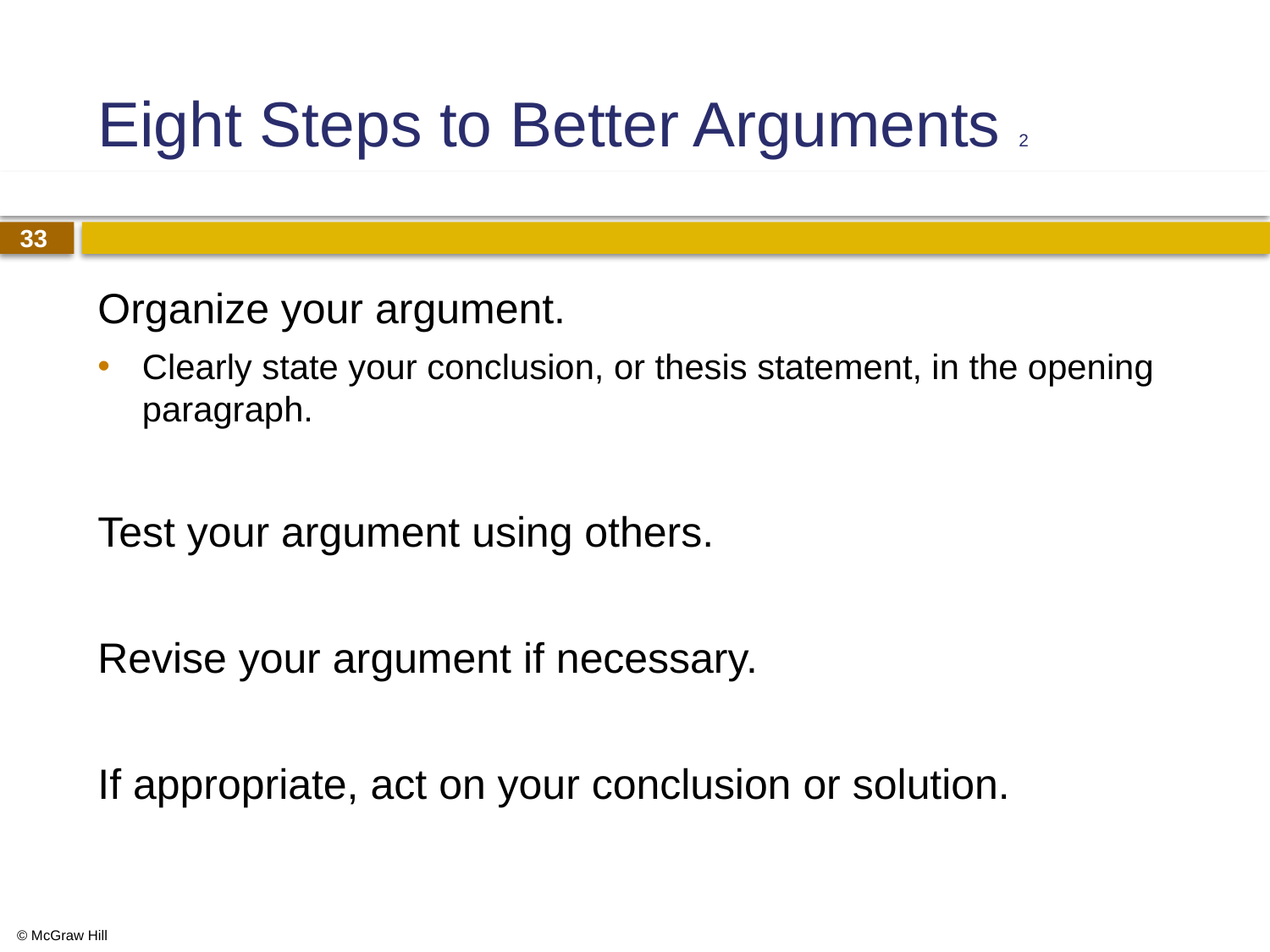

# Eight Steps to Better Arguments 2
Organize your argument.
Clearly state your conclusion, or thesis statement, in the opening paragraph.

Test your argument using others.

Revise your argument if necessary.

If appropriate, act on your conclusion or solution.